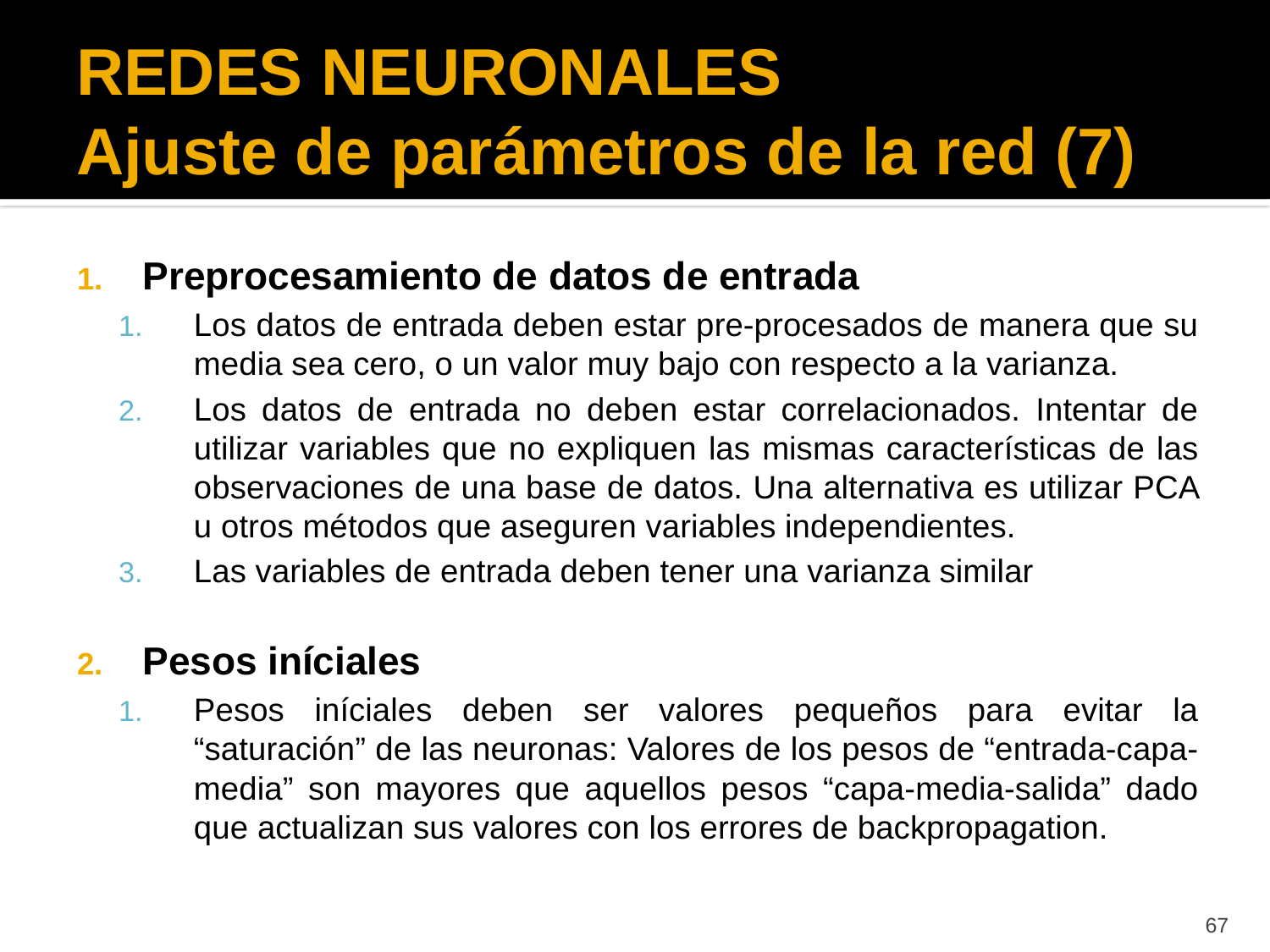

# REDES NEURONALES Ajuste de parámetros de la red (7)
Preprocesamiento de datos de entrada
Los datos de entrada deben estar pre-procesados de manera que su media sea cero, o un valor muy bajo con respecto a la varianza.
Los datos de entrada no deben estar correlacionados. Intentar de utilizar variables que no expliquen las mismas características de las observaciones de una base de datos. Una alternativa es utilizar PCA u otros métodos que aseguren variables independientes.
Las variables de entrada deben tener una varianza similar

Pesos iníciales
Pesos iníciales deben ser valores pequeños para evitar la “saturación” de las neuronas: Valores de los pesos de “entrada-capa-media” son mayores que aquellos pesos “capa-media-salida” dado que actualizan sus valores con los errores de backpropagation.
67